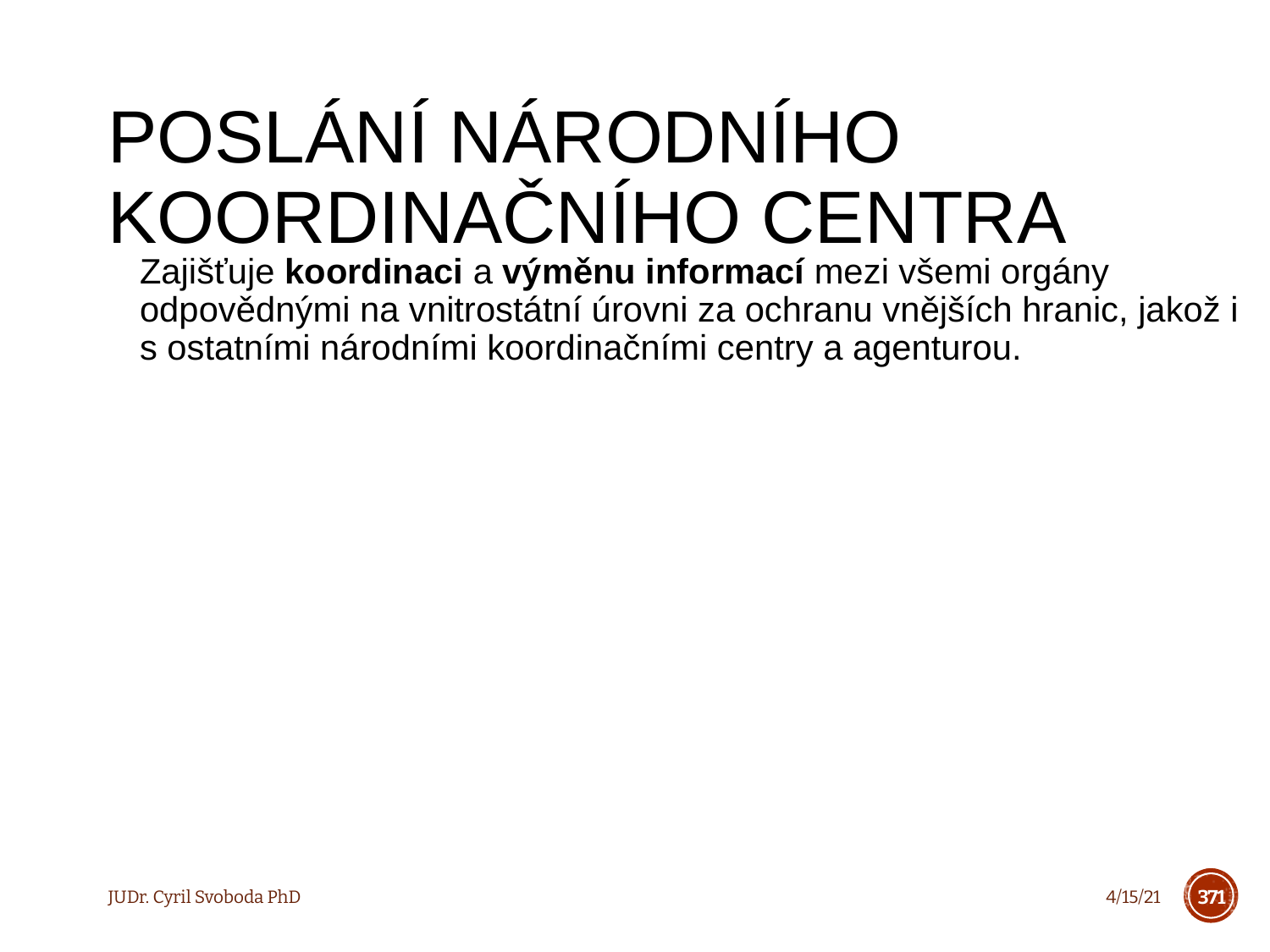

# Poslání národního koordinačního centra
Zajišťuje koordinaci a výměnu informací mezi všemi orgány odpovědnými na vnitrostátní úrovni za ochranu vnějších hranic, jakož i s ostatními národními koordinačními centry a agenturou.
JUDr. Cyril Svoboda PhD
4/15/21
371